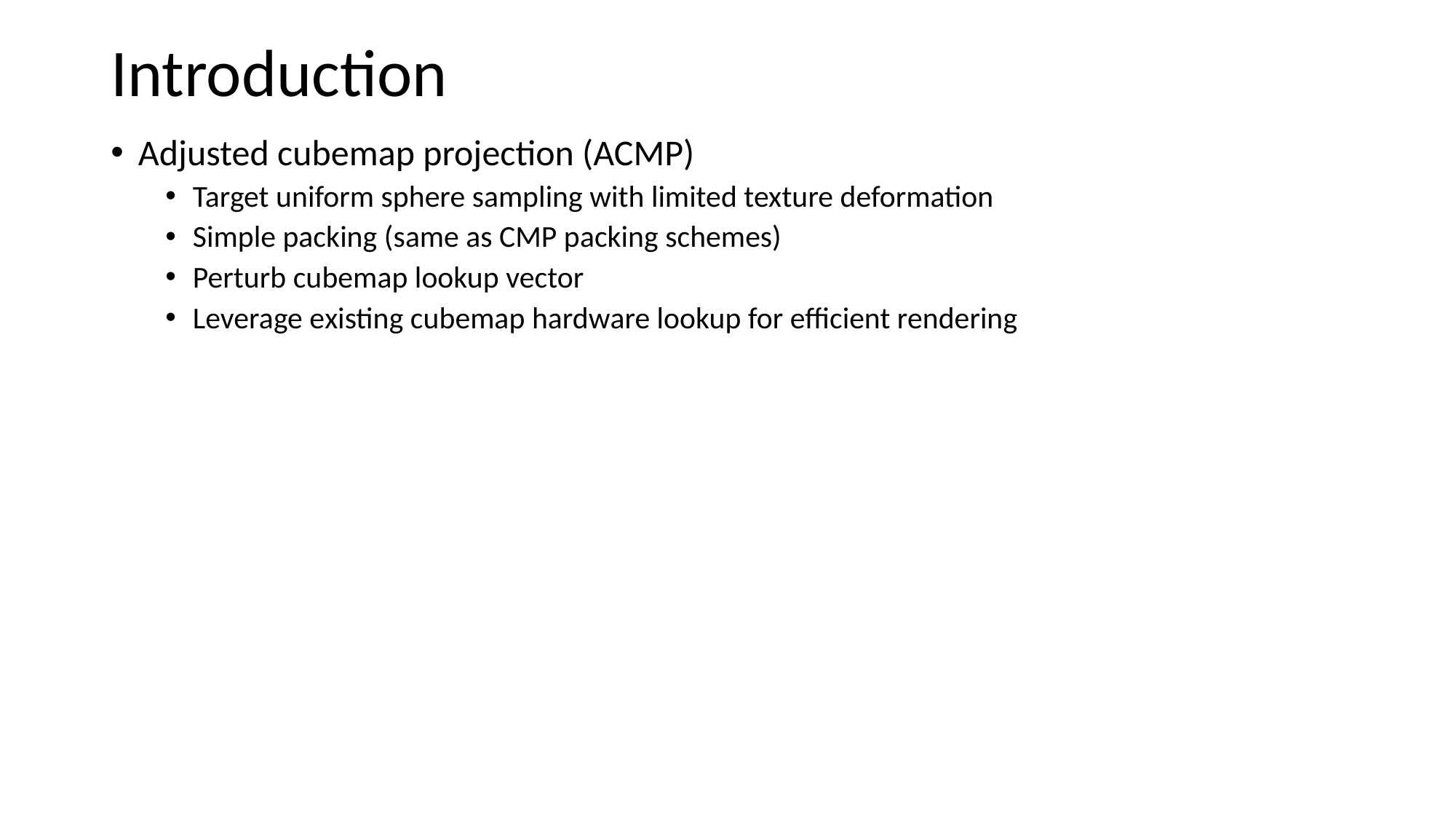

# Introduction
Adjusted cubemap projection (ACMP)
Target uniform sphere sampling with limited texture deformation
Simple packing (same as CMP packing schemes)
Perturb cubemap lookup vector
Leverage existing cubemap hardware lookup for efficient rendering